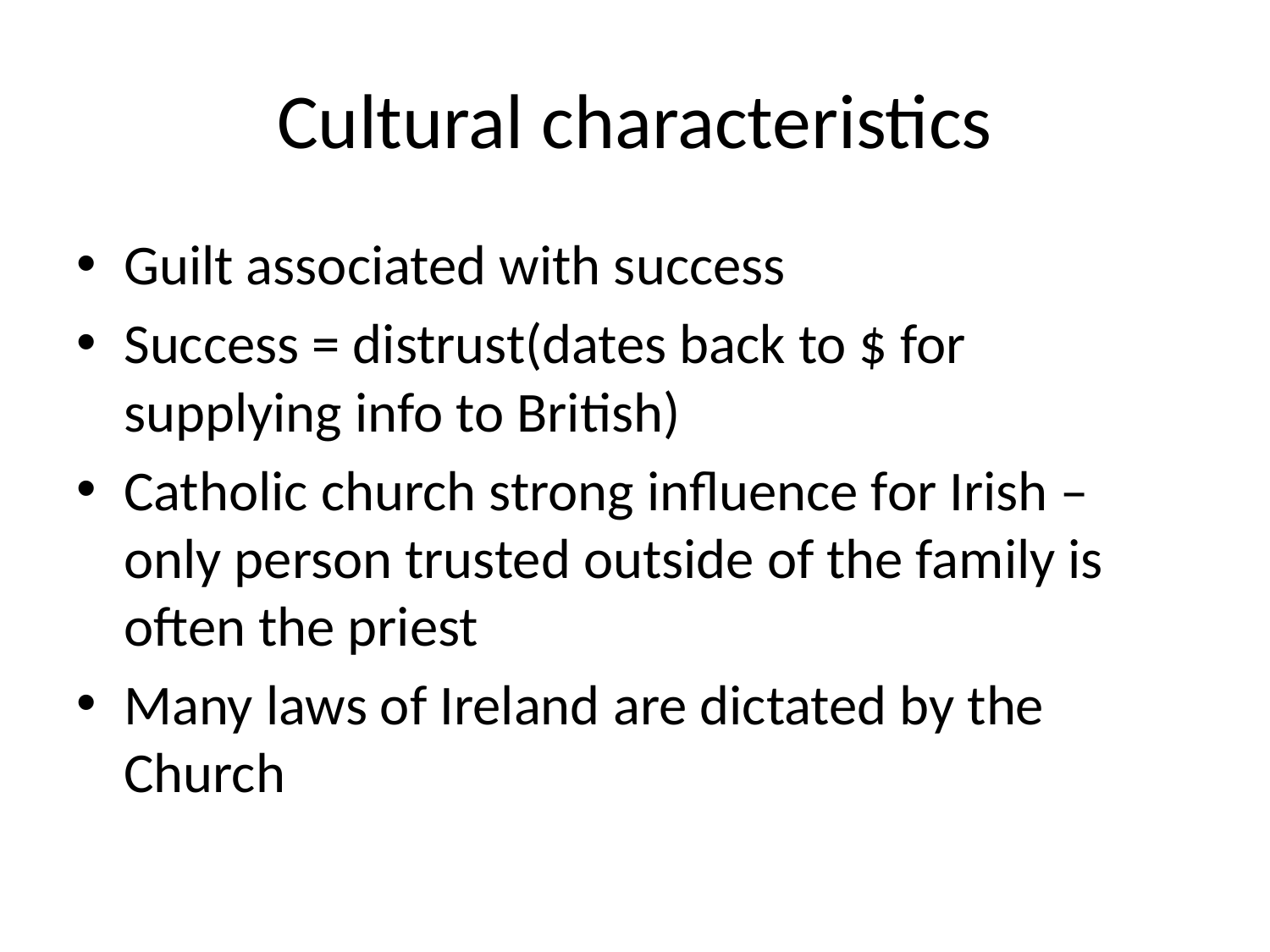

# Cultural characteristics
Guilt associated with success
Success = distrust(dates back to $ for supplying info to British)
Catholic church strong influence for Irish – only person trusted outside of the family is often the priest
Many laws of Ireland are dictated by the Church